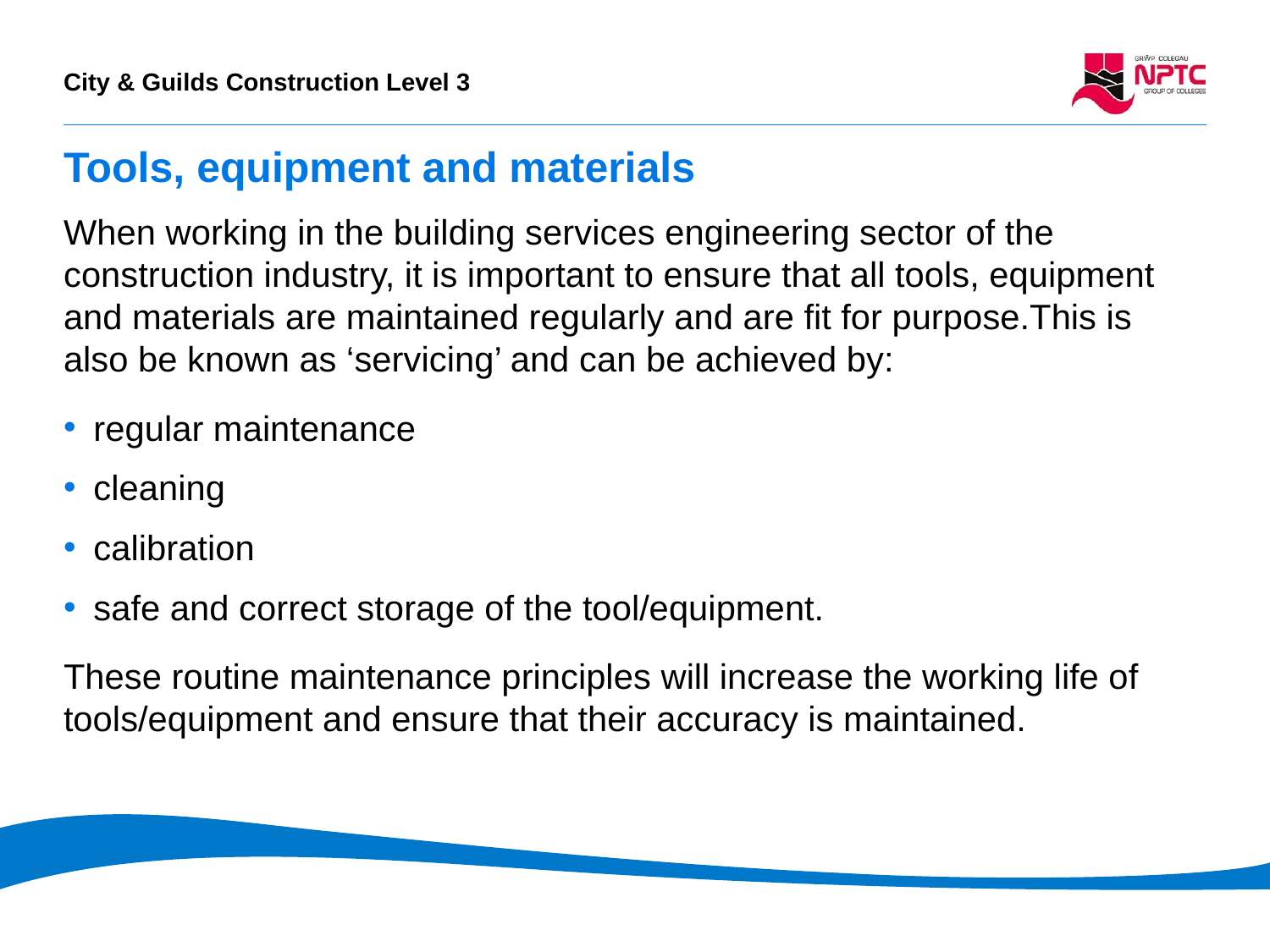

# Tools, equipment and materials
When working in the building services engineering sector of the construction industry, it is important to ensure that all tools, equipment and materials are maintained regularly and are fit for purpose.This is also be known as ‘servicing’ and can be achieved by:
regular maintenance
cleaning
calibration
safe and correct storage of the tool/equipment.
These routine maintenance principles will increase the working life of tools/equipment and ensure that their accuracy is maintained.